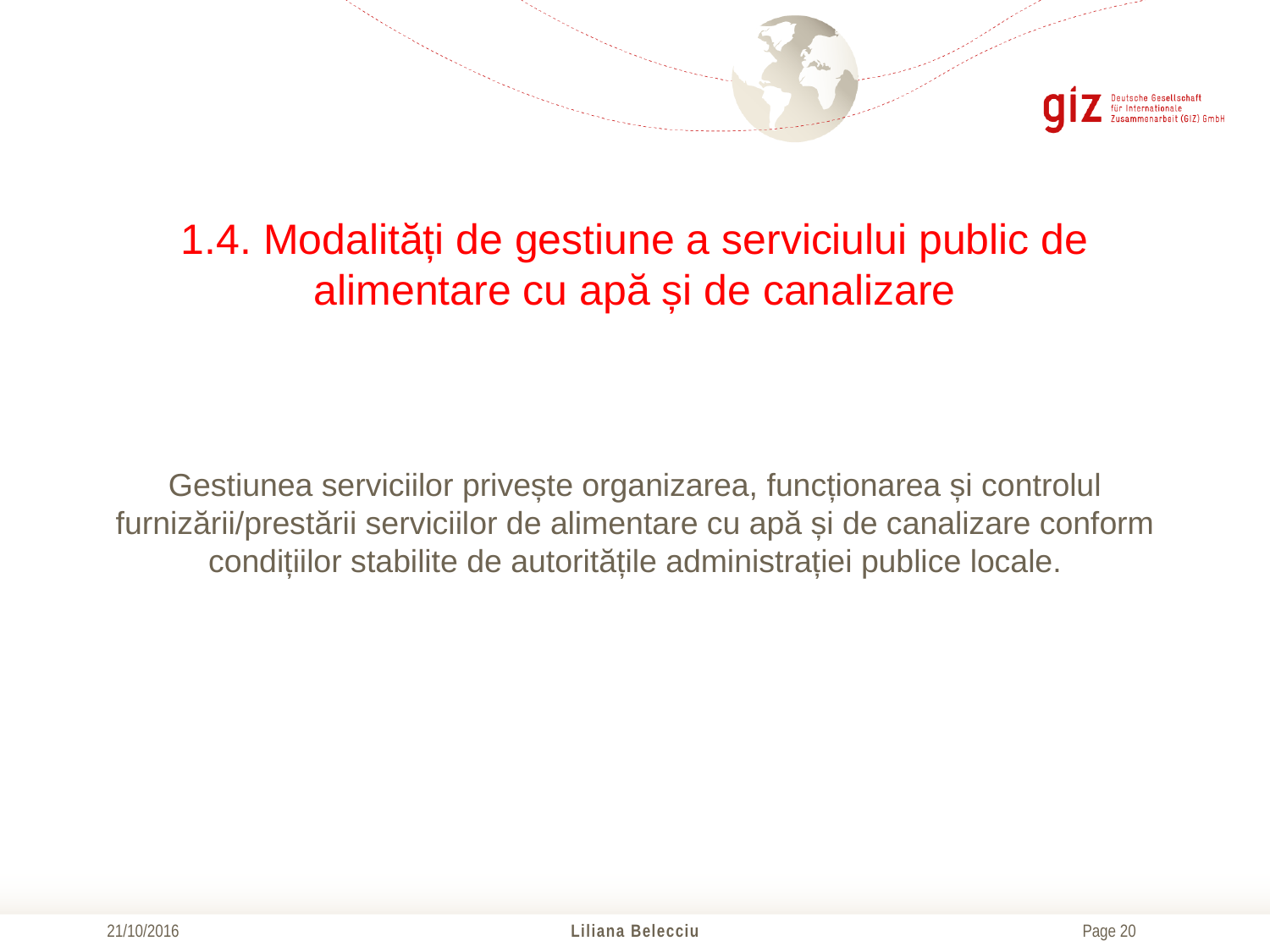

# 1.4. Modalități de gestiune a serviciului public de alimentare cu apă și de canalizare

Gestiunea serviciilor privește organizarea, funcționarea și controlul furnizării/prestării serviciilor de alimentare cu apă și de canalizare conform condițiilor stabilite de autoritățile administrației publice locale.
21/10/2016
Liliana Belecciu